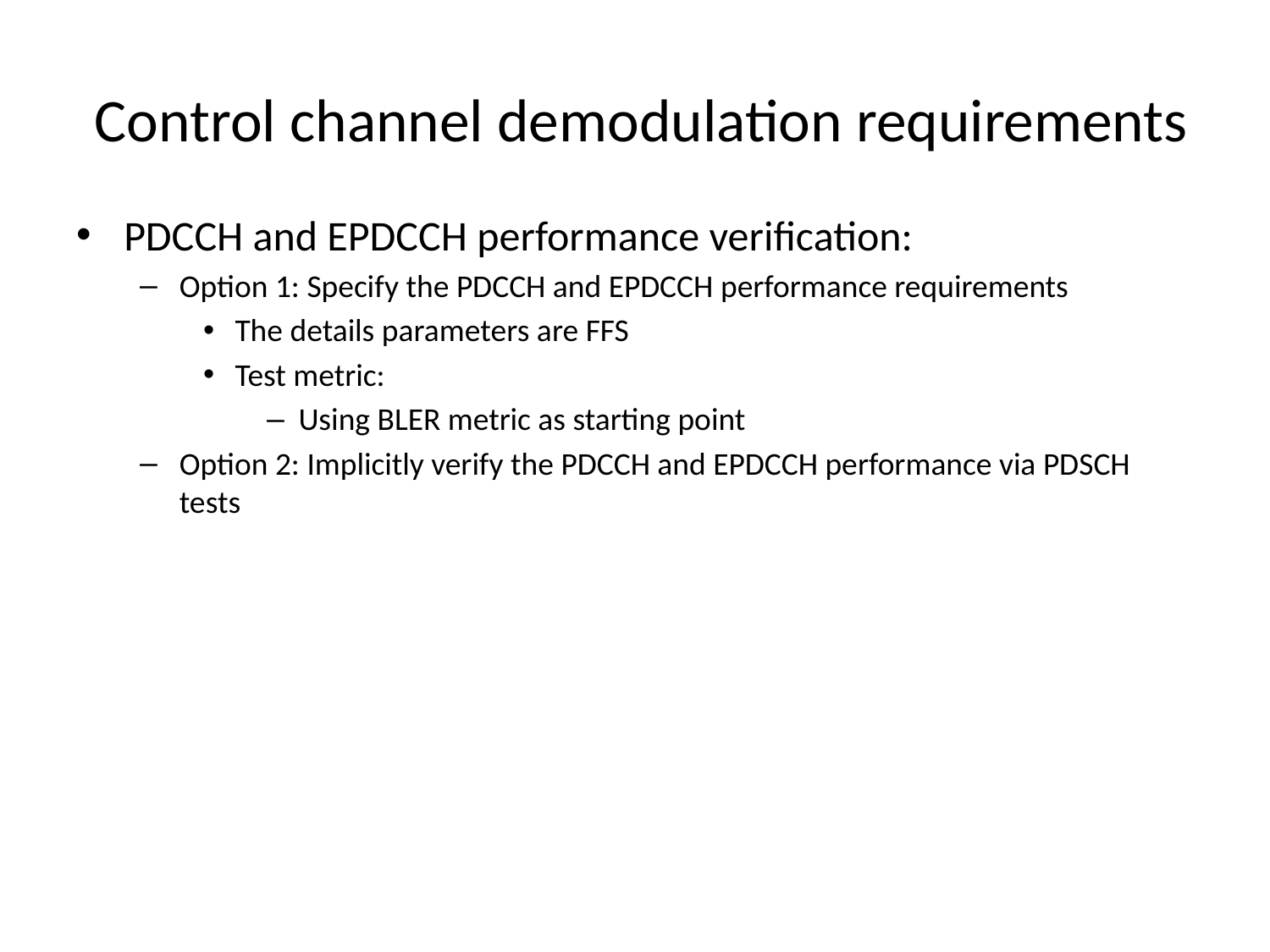

# Control channel demodulation requirements

PDCCH and EPDCCH performance verification:
Option 1: Specify the PDCCH and EPDCCH performance requirements
The details parameters are FFS
Test metric:
Using BLER metric as starting point
Option 2: Implicitly verify the PDCCH and EPDCCH performance via PDSCH tests